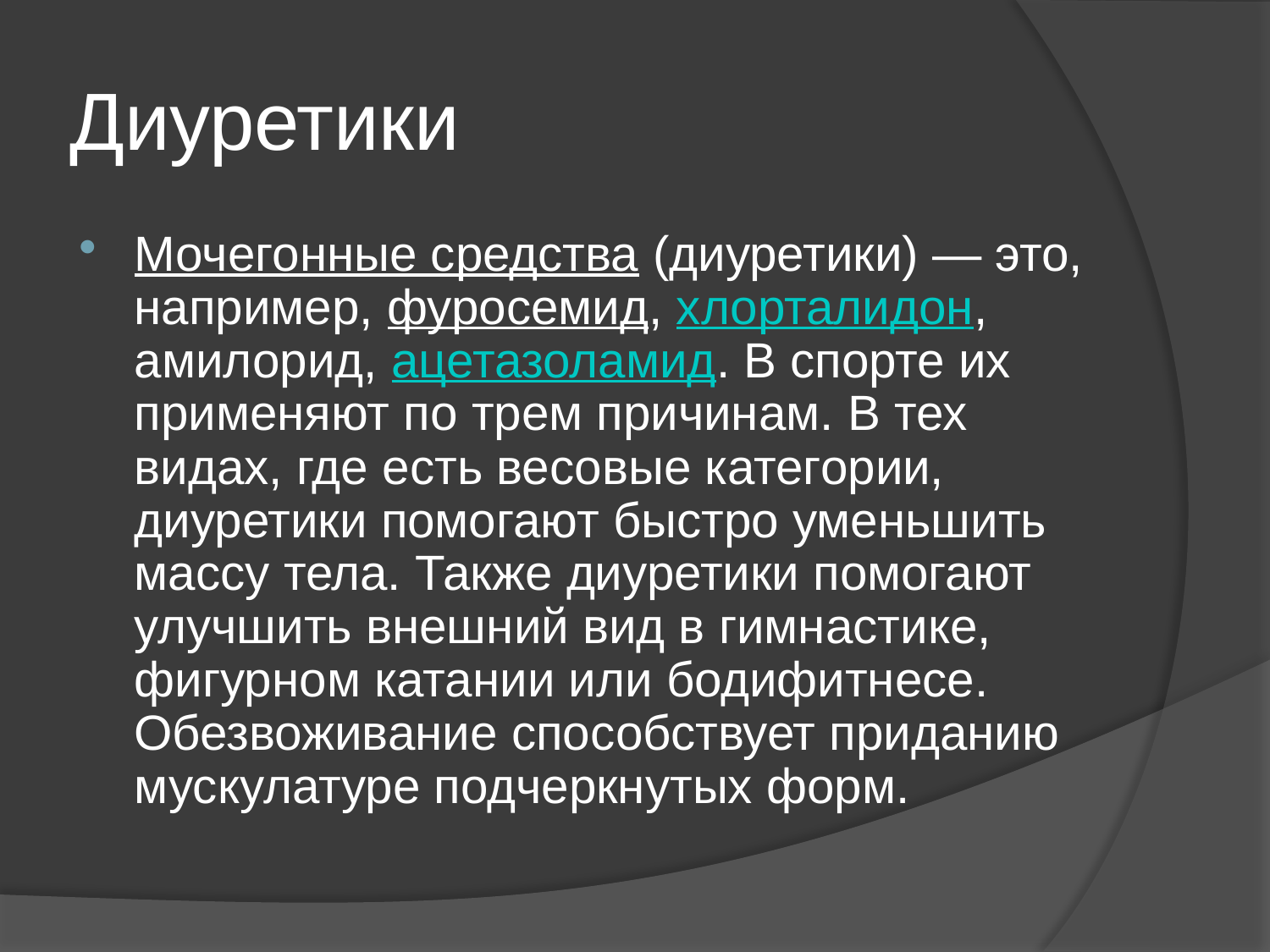

# Диуретики
Мочегонные средства (диуретики) — это, например, фуросемид, хлорталидон, амилорид, ацетазоламид. В спорте их применяют по трем причинам. В тех видах, где есть весовые категории, диуретики помогают быстро уменьшить массу тела. Также диуретики помогают улучшить внешний вид в гимнастике, фигурном катании или бодифитнесе. Обезвоживание способствует приданию мускулатуре подчеркнутых форм.